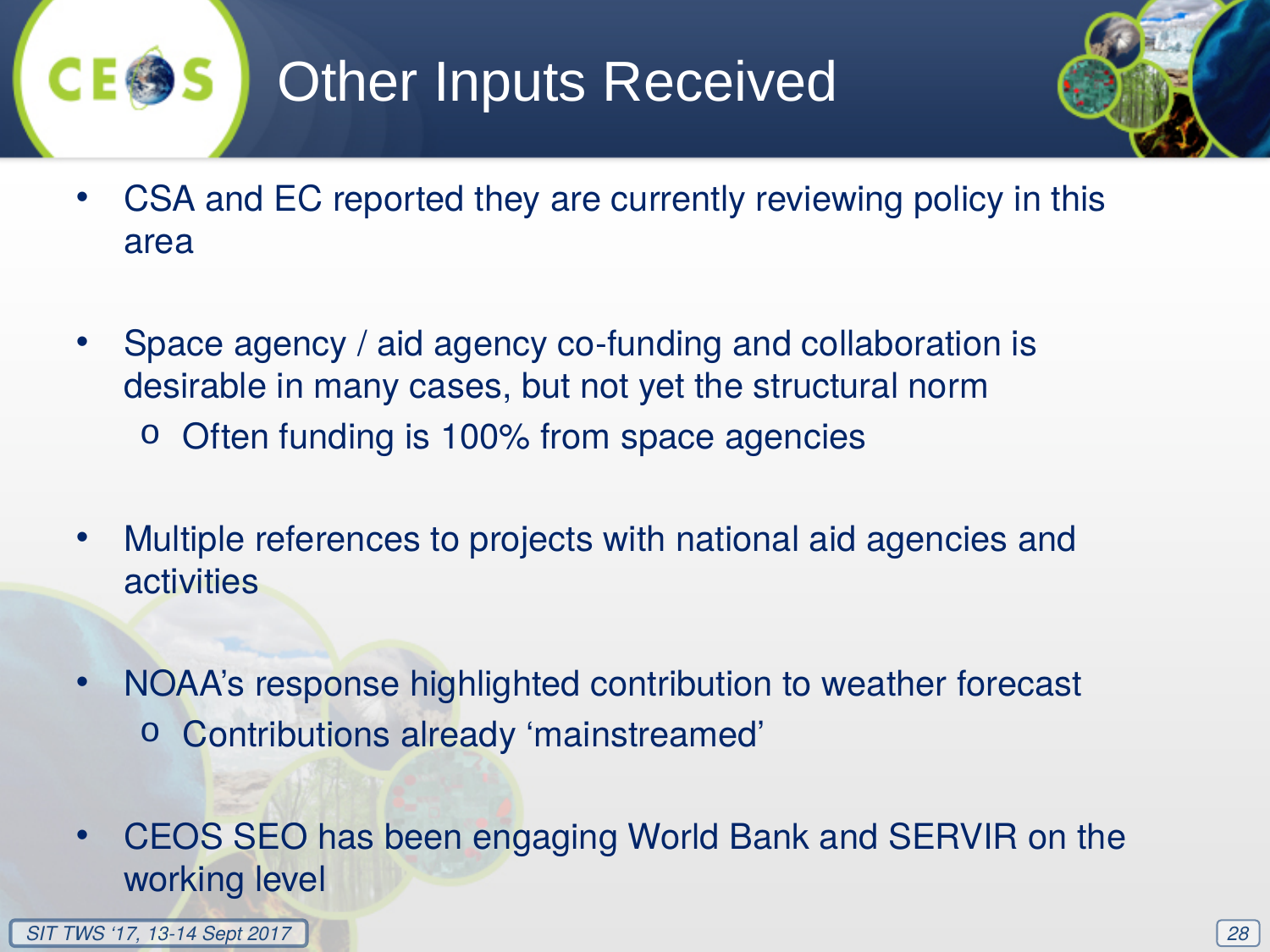

Other Inputs Received
CSA and EC reported they are currently reviewing policy in this area

Space agency / aid agency co-funding and collaboration is desirable in many cases, but not yet the structural norm
Often funding is 100% from space agencies

Multiple references to projects with national aid agencies and activities

NOAA’s response highlighted contribution to weather forecast
Contributions already ‘mainstreamed’

CEOS SEO has been engaging World Bank and SERVIR on the working level
28